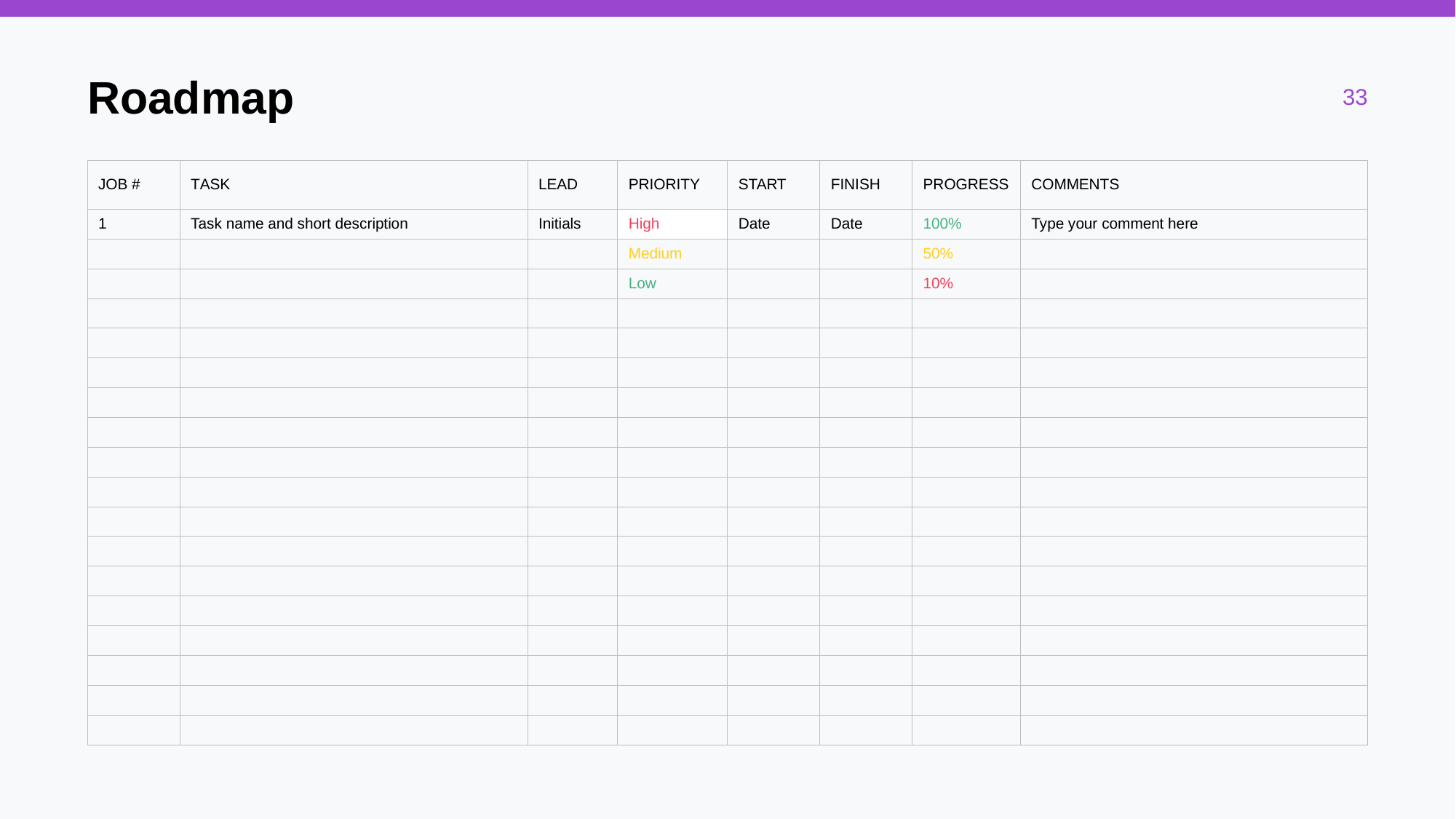

# Roadmap
| JOB # | TASK | LEAD | PRIORITY | START | FINISH | PROGRESS | COMMENTS |
| --- | --- | --- | --- | --- | --- | --- | --- |
| 1 | Task name and short description | Initials | High | Date | Date | 100% | Type your comment here |
|  |  |  | Medium |  |  | 50% |  |
|  |  |  | Low |  |  | 10% |  |
|  |  |  |  |  |  |  |  |
|  |  |  |  |  |  |  |  |
|  |  |  |  |  |  |  |  |
|  |  |  |  |  |  |  |  |
|  |  |  |  |  |  |  |  |
|  |  |  |  |  |  |  |  |
|  |  |  |  |  |  |  |  |
|  |  |  |  |  |  |  |  |
|  |  |  |  |  |  |  |  |
|  |  |  |  |  |  |  |  |
|  |  |  |  |  |  |  |  |
|  |  |  |  |  |  |  |  |
|  |  |  |  |  |  |  |  |
|  |  |  |  |  |  |  |  |
|  |  |  |  |  |  |  |  |